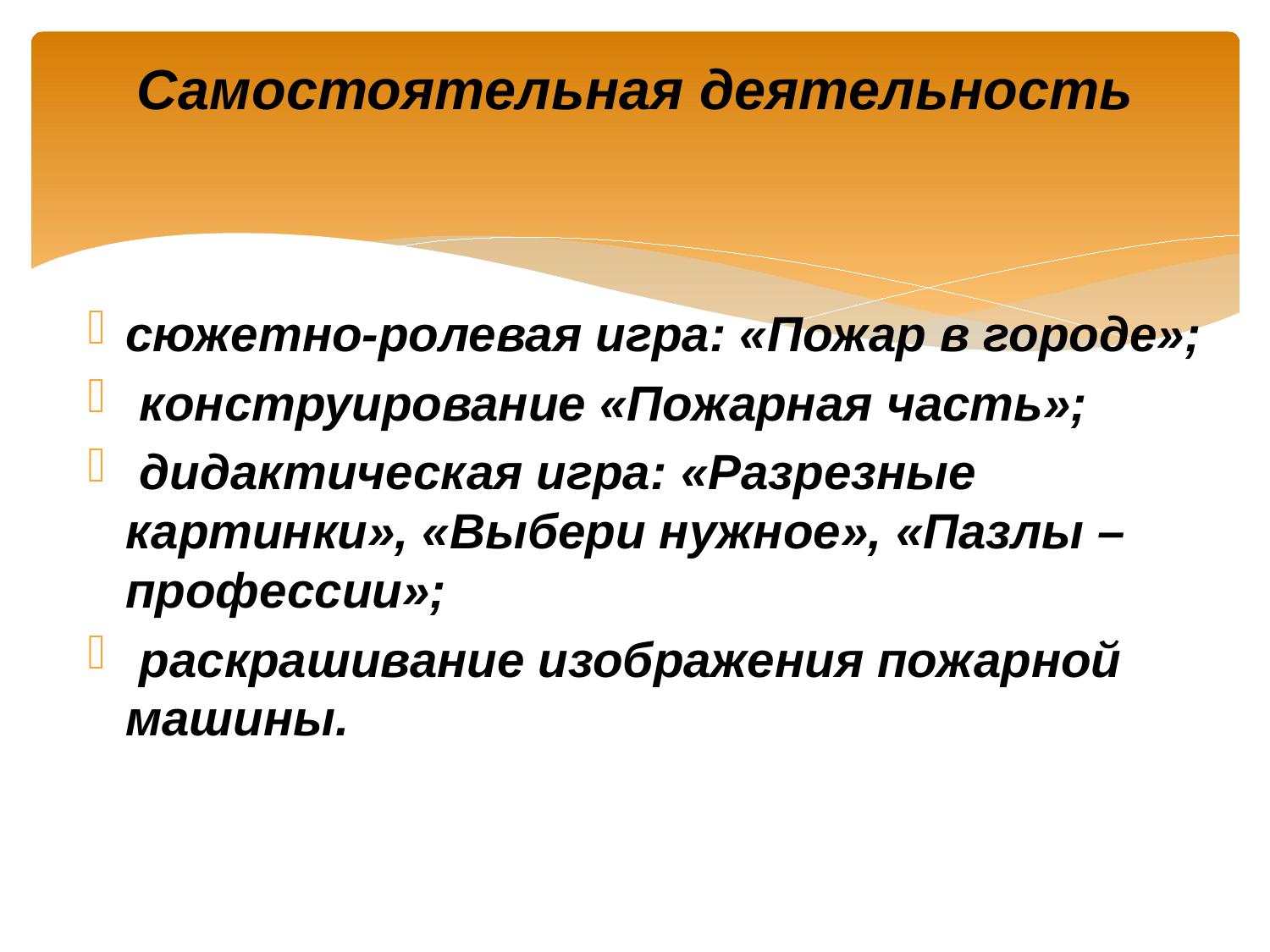

# Самостоятельная деятельность
сюжетно-ролевая игра: «Пожар в городе»;
 конструирование «Пожарная часть»;
 дидактическая игра: «Разрезные картинки», «Выбери нужное», «Пазлы – профессии»;
 раскрашивание изображения пожарной машины.